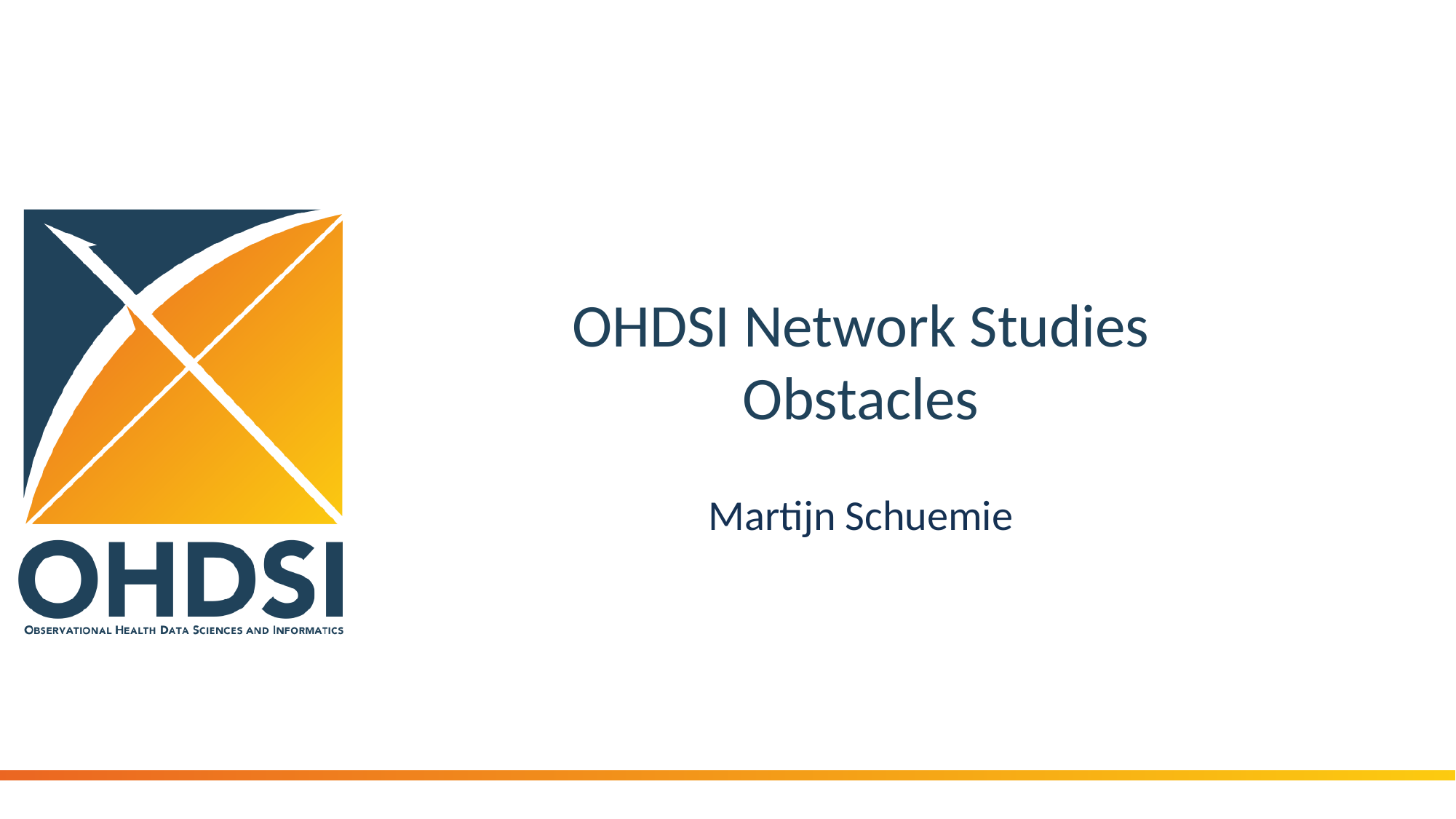

# OHDSI Network Studies Obstacles
Martijn Schuemie